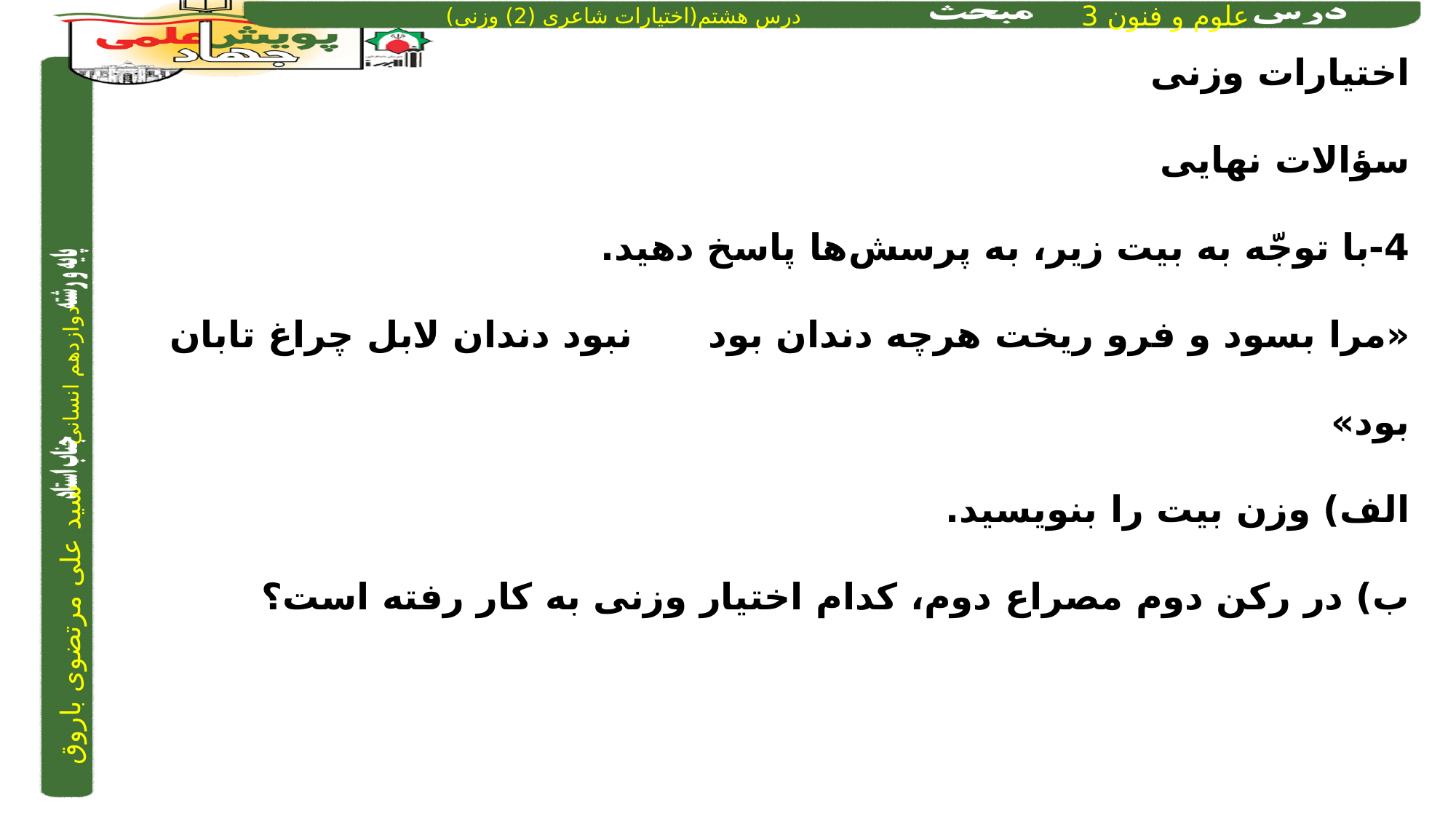

اختیارات وزنی
سؤالات نهایی
4-با توجّه به بیت زیر، به پرسش‌ها پاسخ دهید.
«مرا بسود و فرو ریخت هر‌چه دندان بود	 	 نبود دندان لابل چراغ تابان بود»
الف) وزن بیت را بنویسید.
ب) در رکن دوم مصراع دوم،‌ کدام اختیار وزنی به کار رفته است؟